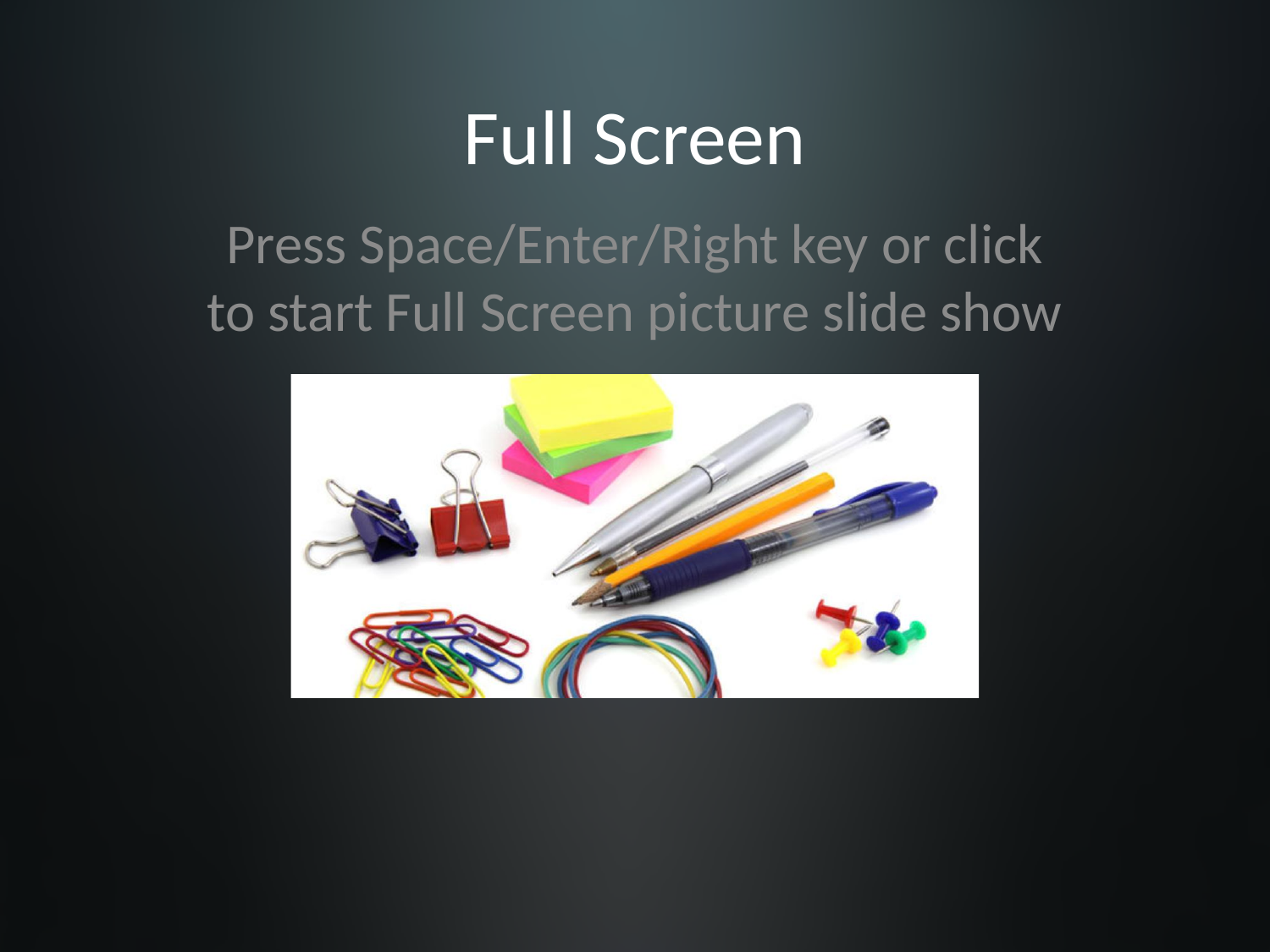

# Full Screen
Press Space/Enter/Right key or click to start Full Screen picture slide show